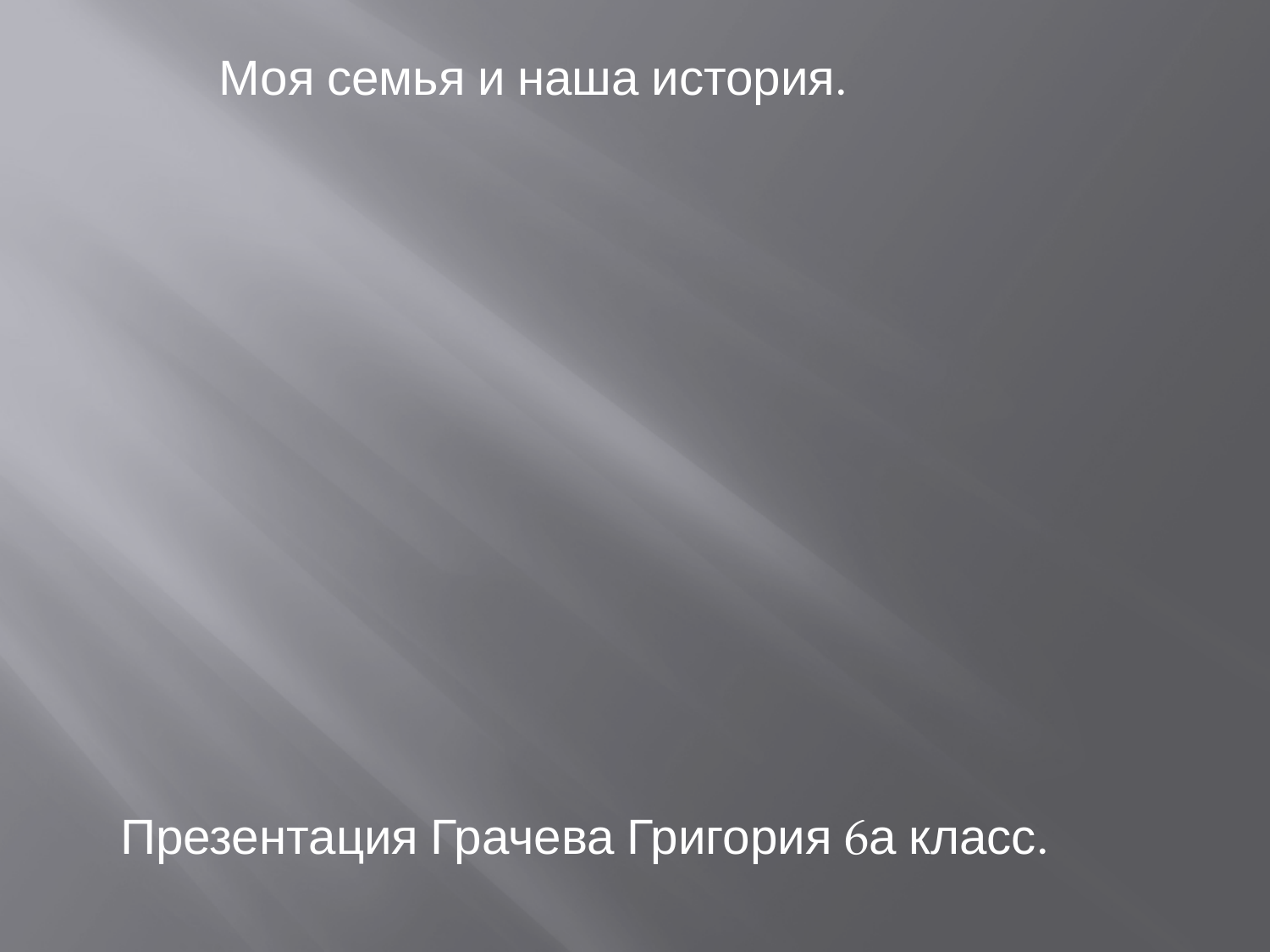

Моя семья и наша история.

Презентация Грачева Григория 6а класс.